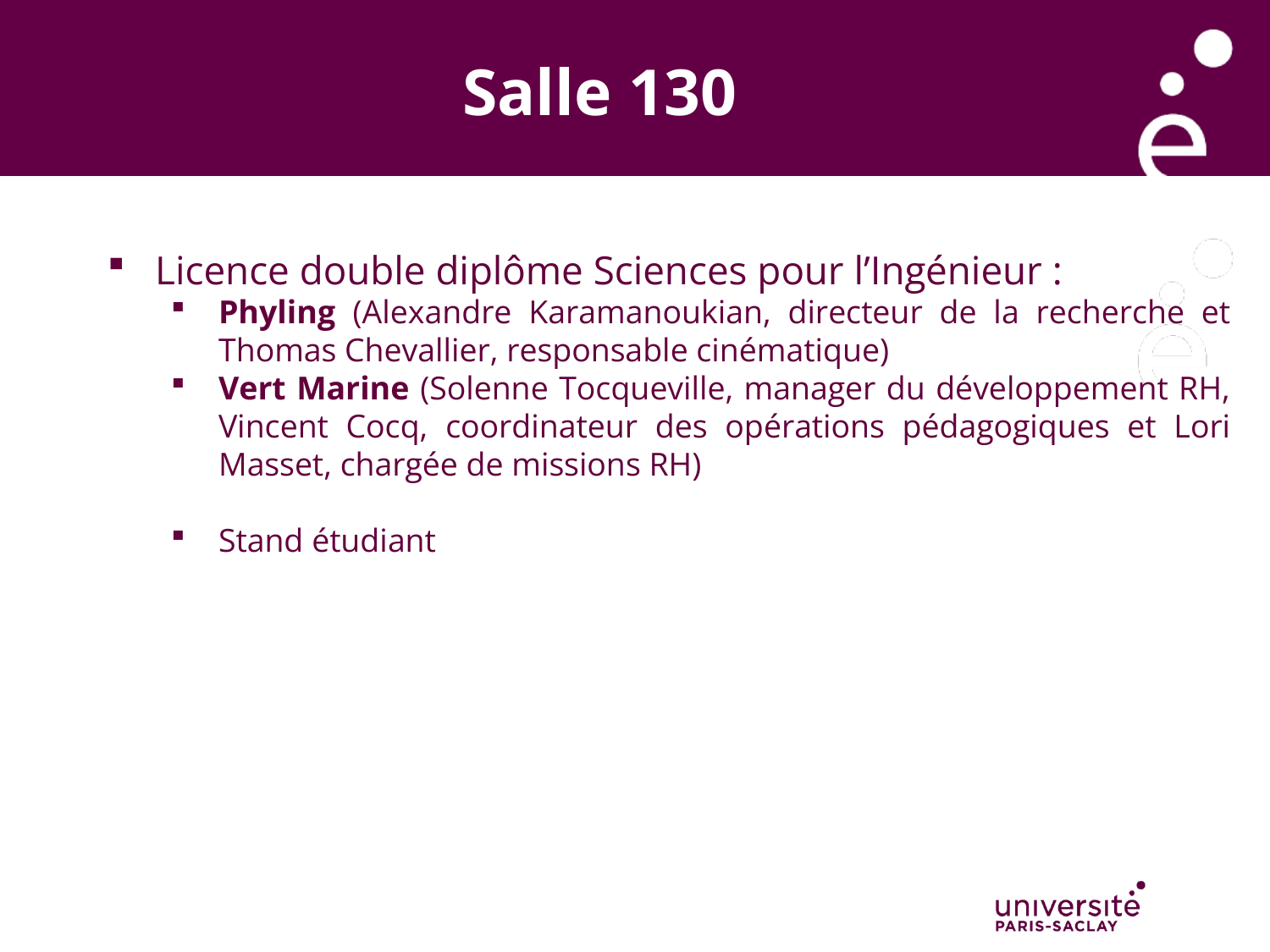

Salle 130
Licence double diplôme Sciences pour l’Ingénieur :
Phyling (Alexandre Karamanoukian, directeur de la recherche et Thomas Chevallier, responsable cinématique)
Vert Marine (Solenne Tocqueville, manager du développement RH, Vincent Cocq, coordinateur des opérations pédagogiques et Lori Masset, chargée de missions RH)

Stand étudiant